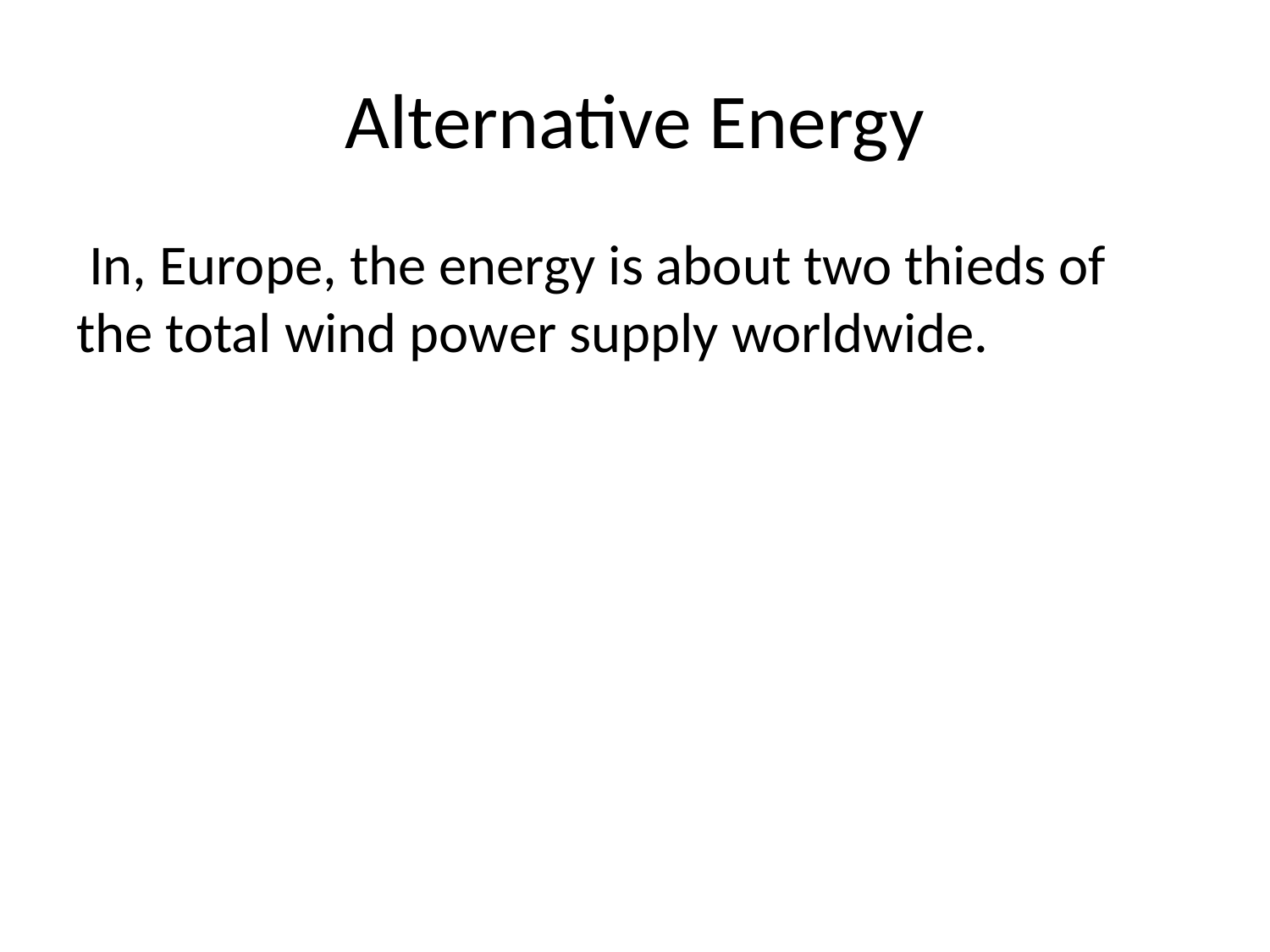

# Alternative Energy
 In, Europe, the energy is about two thieds of the total wind power supply worldwide.